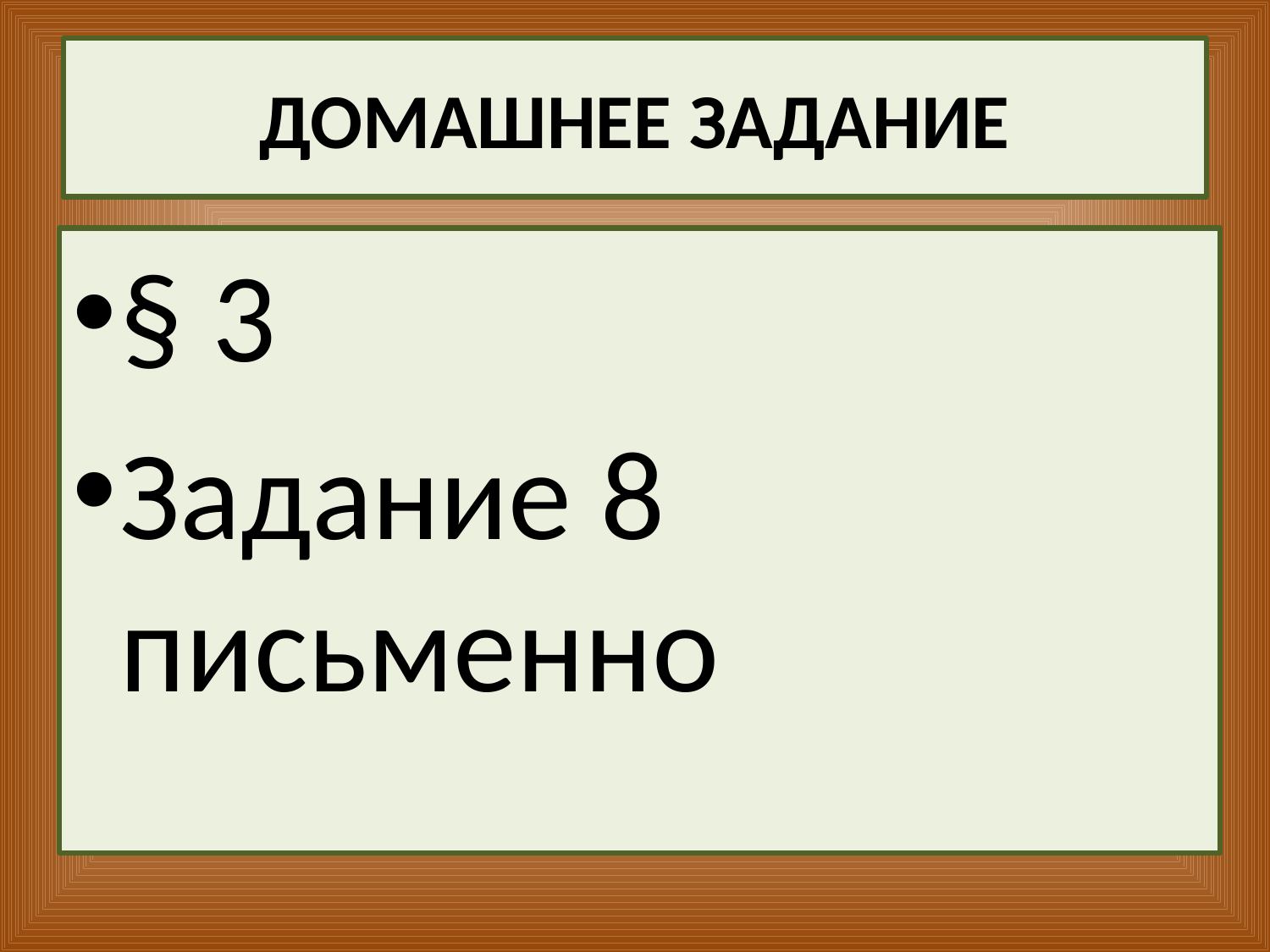

# ДОМАШНЕЕ ЗАДАНИЕ
§ 3
Задание 8 письменно